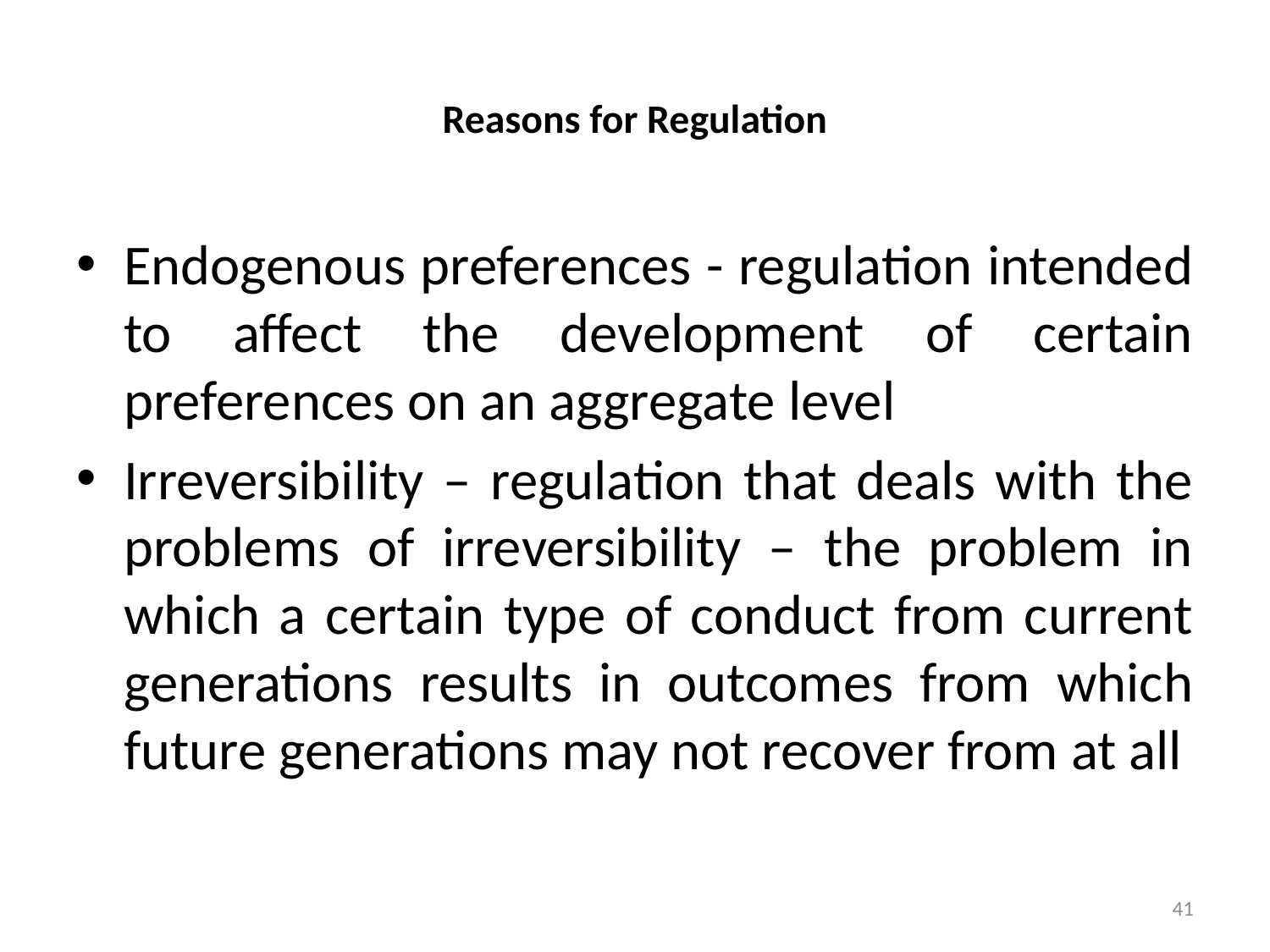

# Reasons for Regulation
Endogenous preferences - regulation intended to affect the development of certain preferences on an aggregate level
Irreversibility – regulation that deals with the problems of irreversibility – the problem in which a certain type of conduct from current generations results in outcomes from which future generations may not recover from at all

41